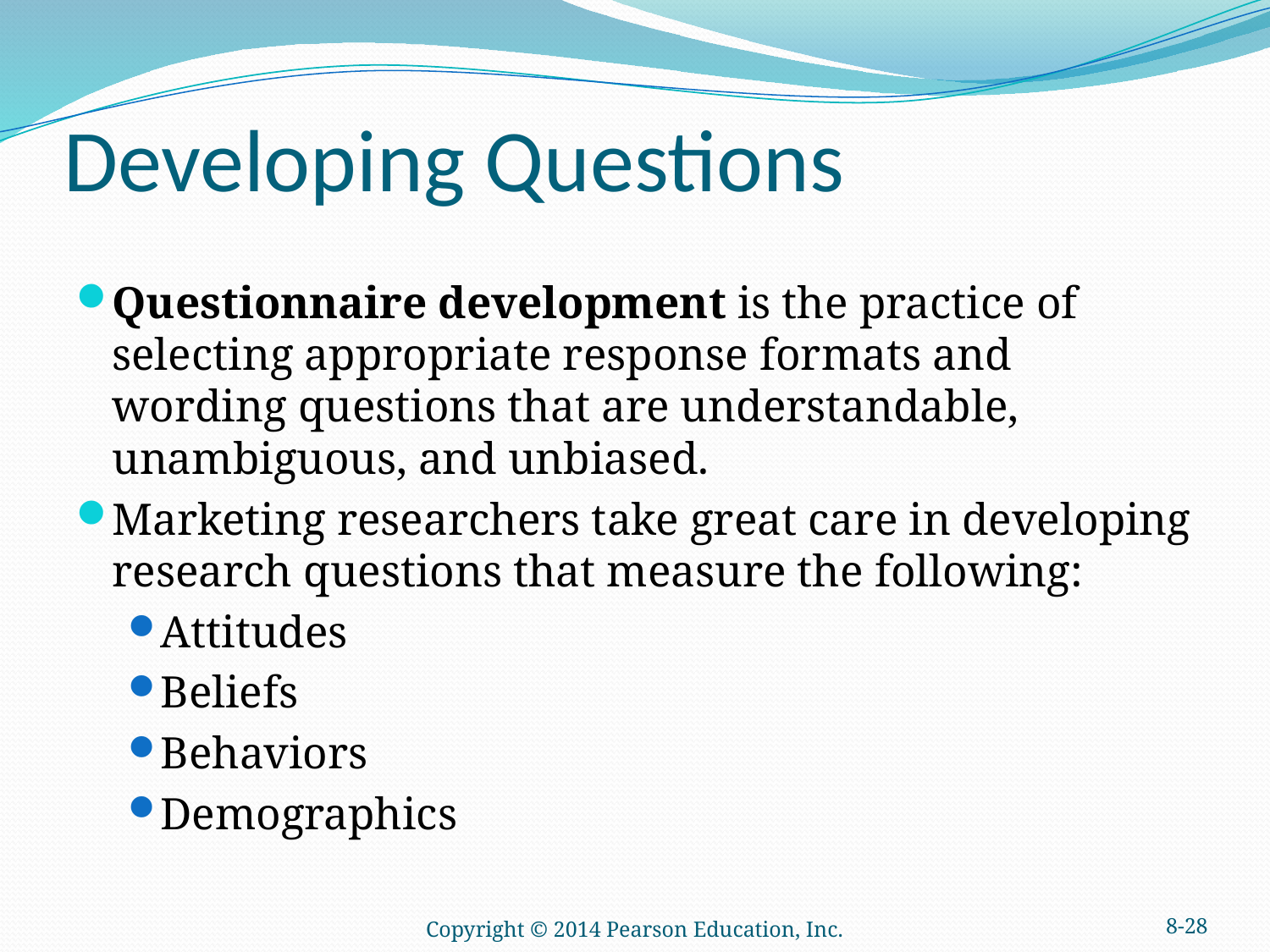

# Developing Questions
Questionnaire development is the practice of selecting appropriate response formats and wording questions that are understandable, unambiguous, and unbiased.
Marketing researchers take great care in developing research questions that measure the following:
Attitudes
Beliefs
Behaviors
Demographics